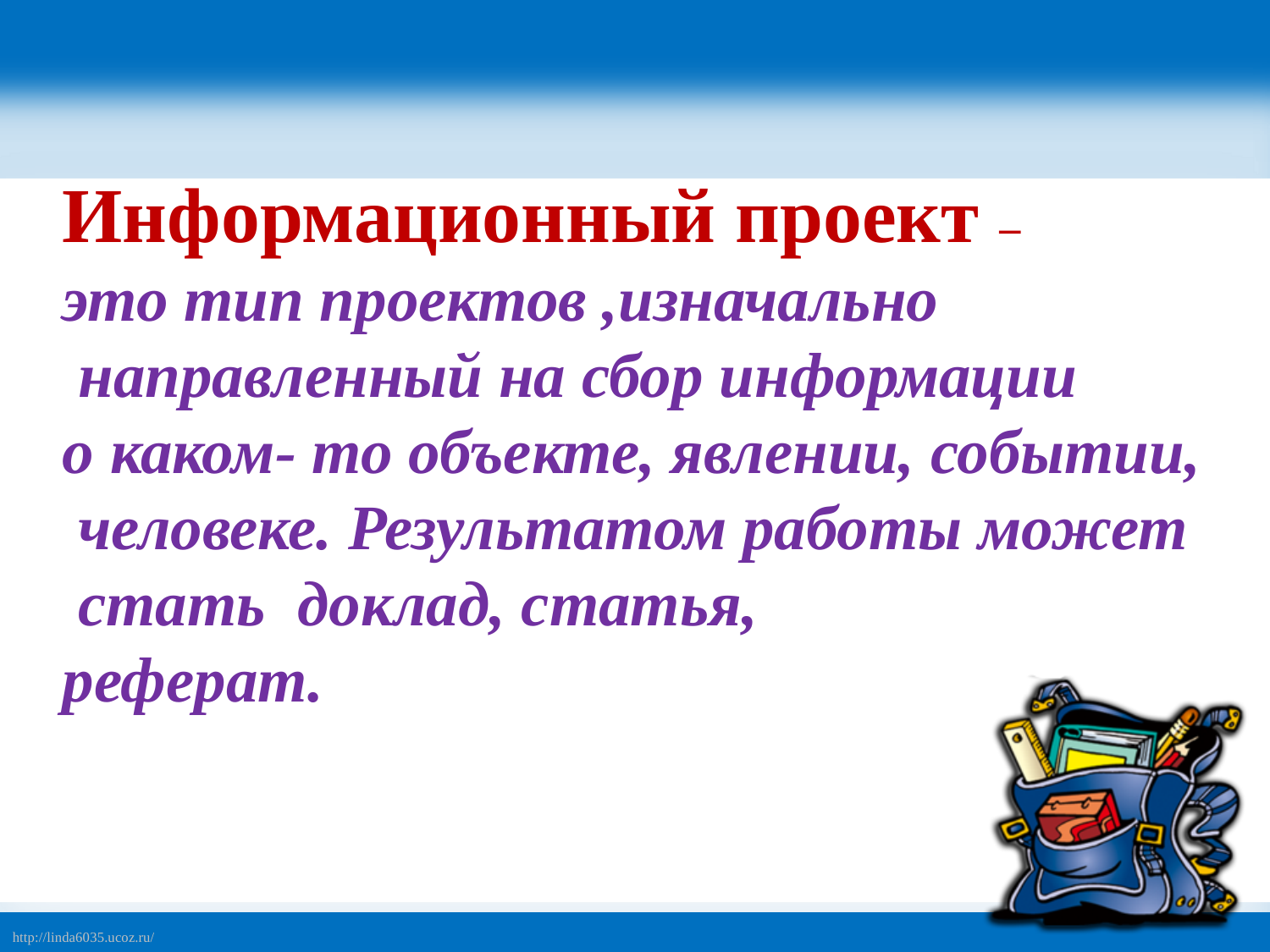

Информационный проект –
это тип проектов ,изначально
 направленный на сбор информации
о каком- то объекте, явлении, событии,
 человеке. Результатом работы может
 стать  доклад, статья,
реферат.